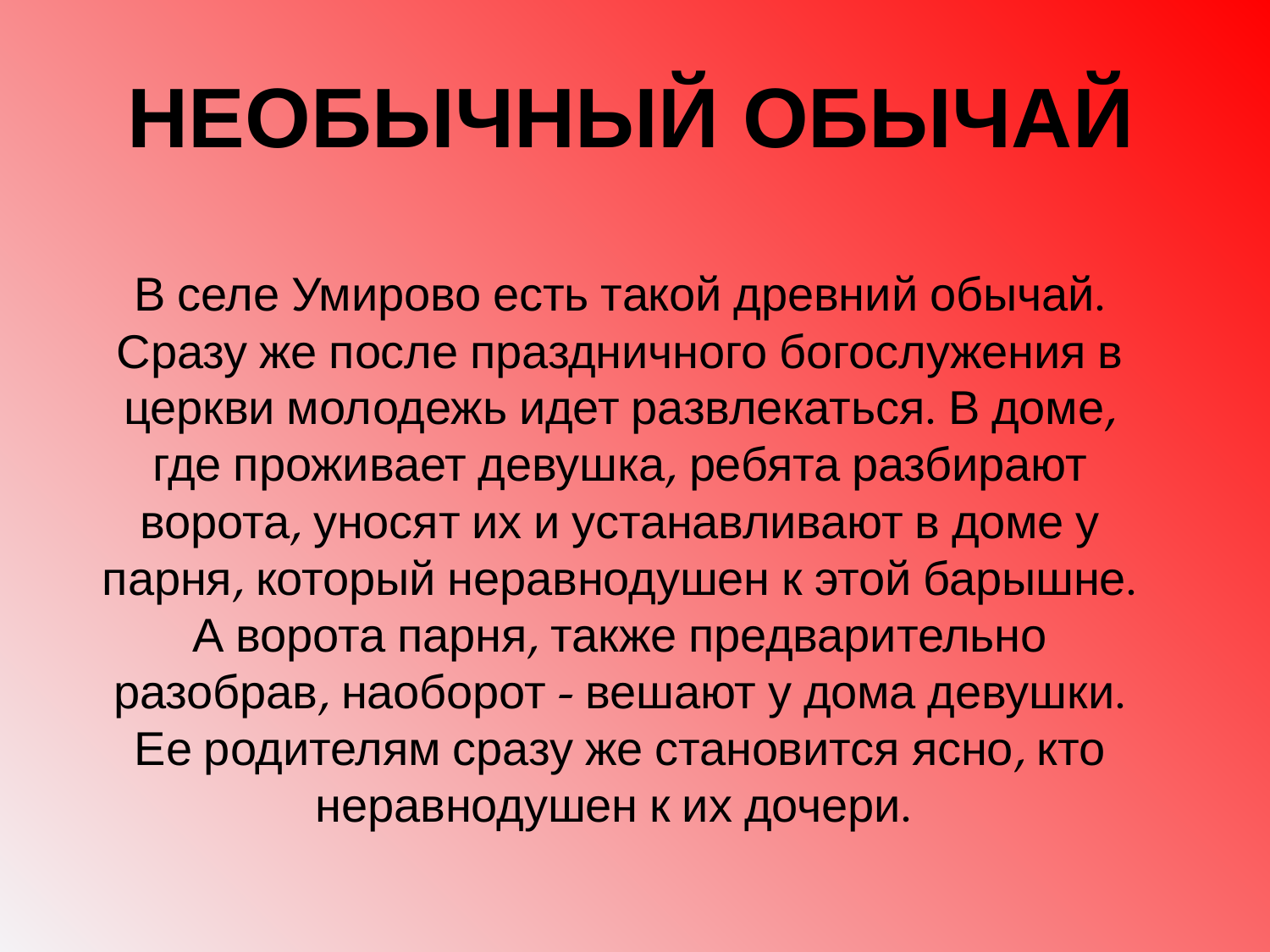

# Необычный обычай
В селе Умирово есть такой древний обычай. Сразу же после праздничного богослужения в церкви молодежь идет развлекаться. В доме, где проживает девушка, ребята разбирают ворота, уносят их и устанавливают в доме у парня, который неравнодушен к этой барышне.
А ворота парня, также предварительно разобрав, наоборот - вешают у дома девушки. Ее родителям сразу же становится ясно, кто неравнодушен к их дочери.